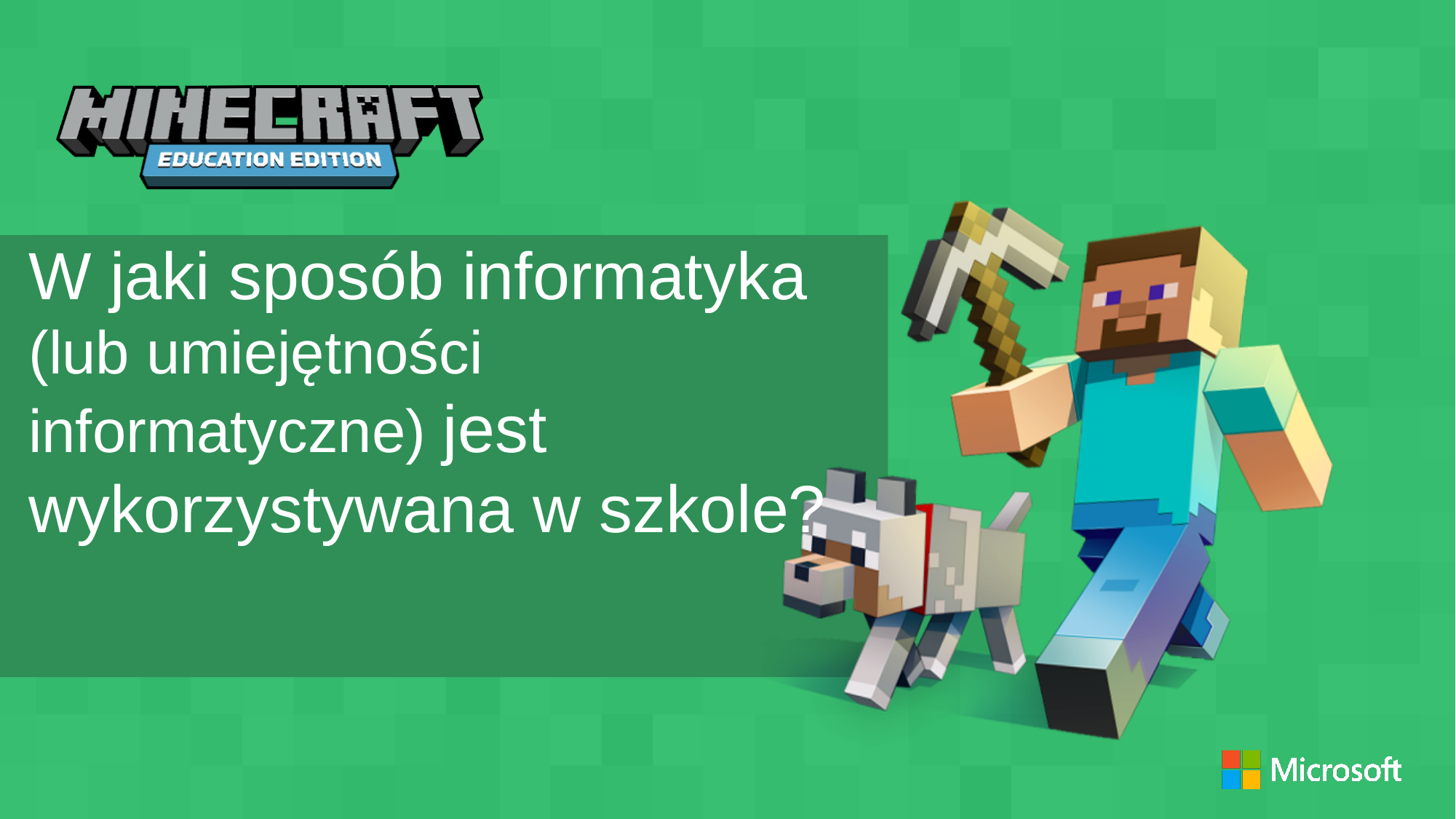

W jaki sposób informatyka (lub umiejętności informatyczne) jest wykorzystywana w szkole?